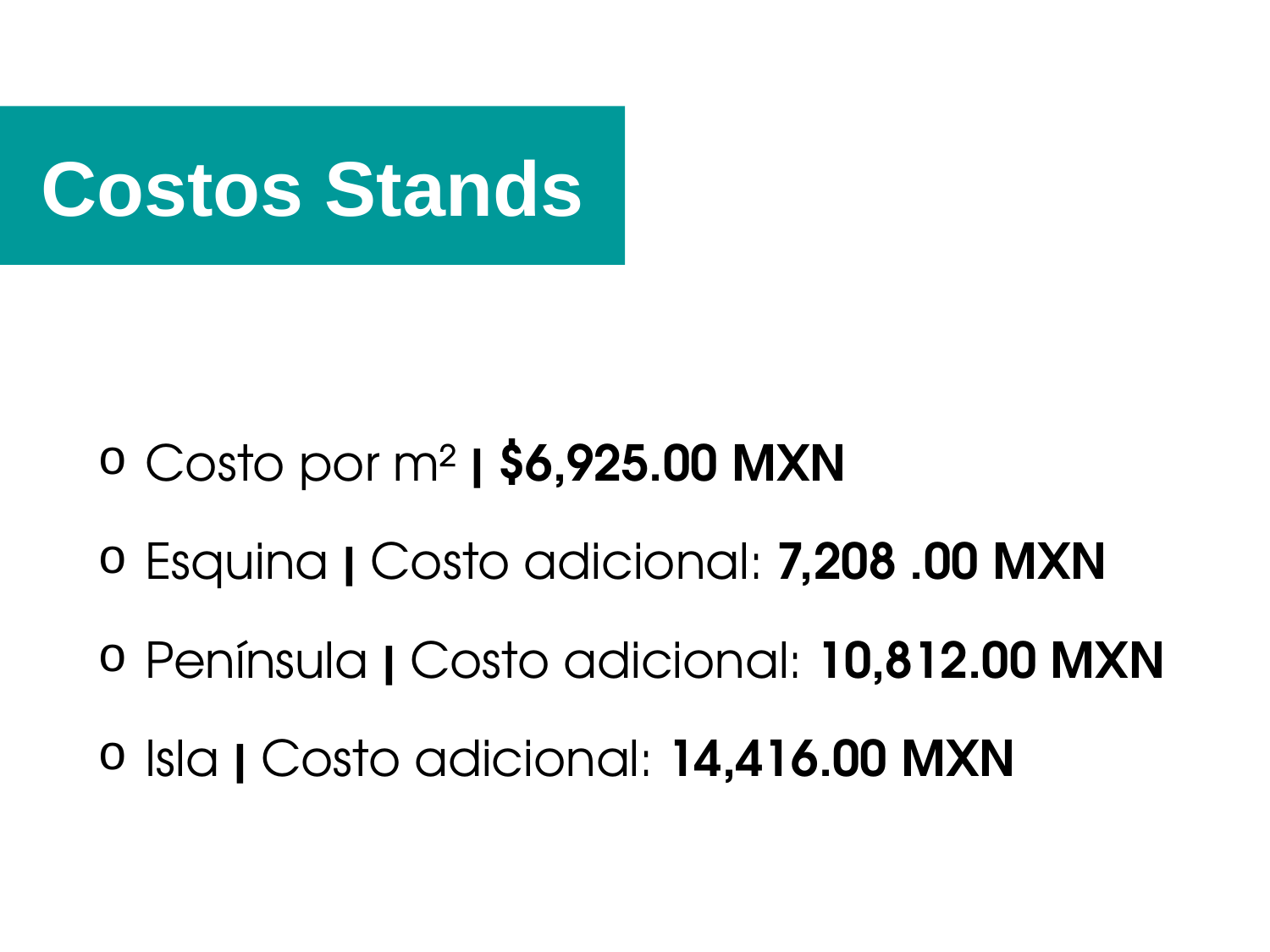

# Costos Stands
Costo por m² | $6,925.00 MXN
Esquina | Costo adicional: 7,208 .00 MXN
Península | Costo adicional: 10,812.00 MXN
Isla | Costo adicional: 14,416.00 MXN